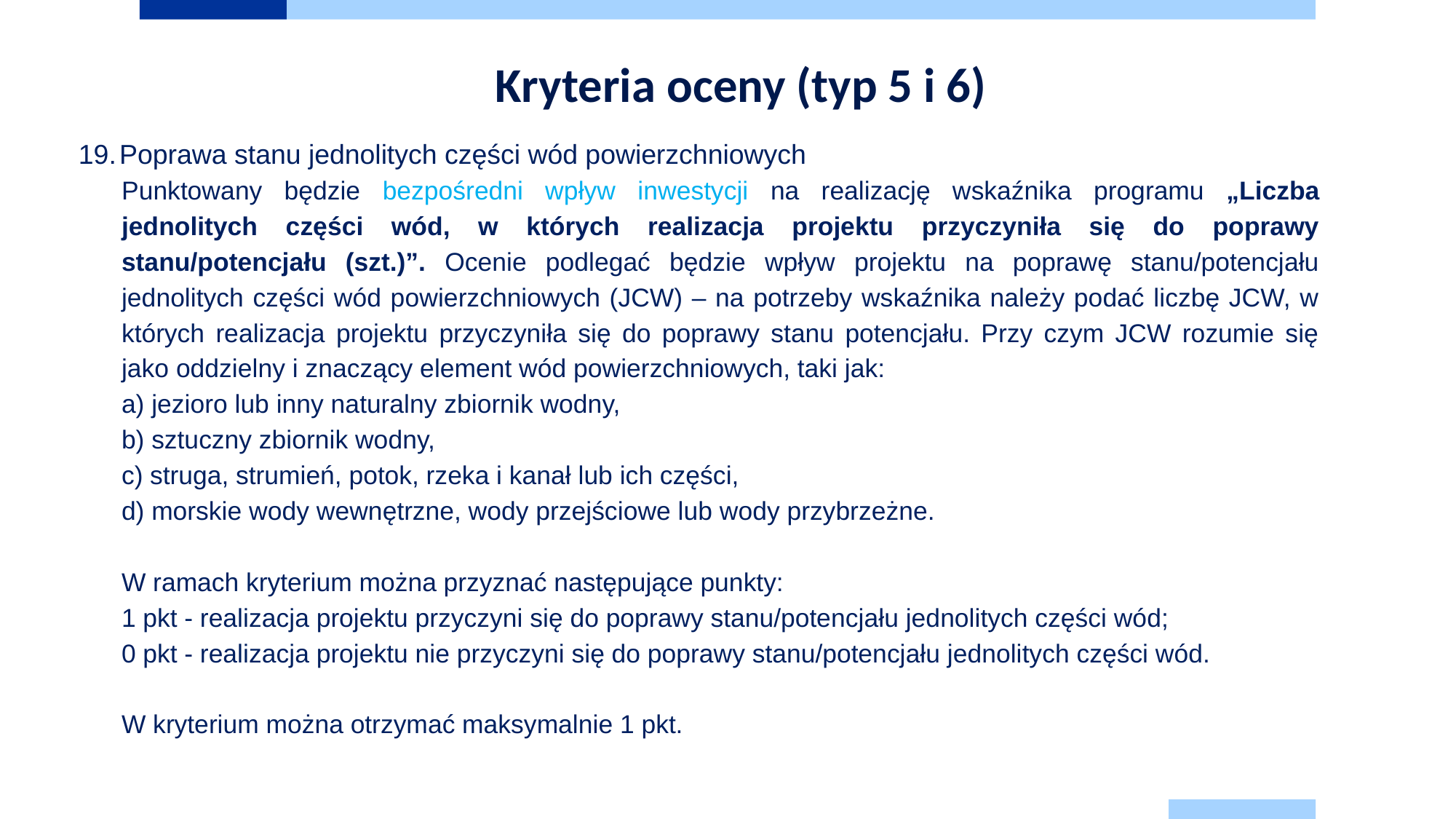

Kryteria oceny (typ 5 i 6)
Poprawa stanu jednolitych części wód powierzchniowych
Punktowany będzie bezpośredni wpływ inwestycji na realizację wskaźnika programu „Liczba jednolitych części wód, w których realizacja projektu przyczyniła się do poprawy stanu/potencjału (szt.)”. Ocenie podlegać będzie wpływ projektu na poprawę stanu/potencjału jednolitych części wód powierzchniowych (JCW) – na potrzeby wskaźnika należy podać liczbę JCW, w których realizacja projektu przyczyniła się do poprawy stanu potencjału. Przy czym JCW rozumie się jako oddzielny i znaczący element wód powierzchniowych, taki jak:
a) jezioro lub inny naturalny zbiornik wodny,
b) sztuczny zbiornik wodny,
c) struga, strumień, potok, rzeka i kanał lub ich części,
d) morskie wody wewnętrzne, wody przejściowe lub wody przybrzeżne.

W ramach kryterium można przyznać następujące punkty:
1 pkt - realizacja projektu przyczyni się do poprawy stanu/potencjału jednolitych części wód;
0 pkt - realizacja projektu nie przyczyni się do poprawy stanu/potencjału jednolitych części wód.
W kryterium można otrzymać maksymalnie 1 pkt.